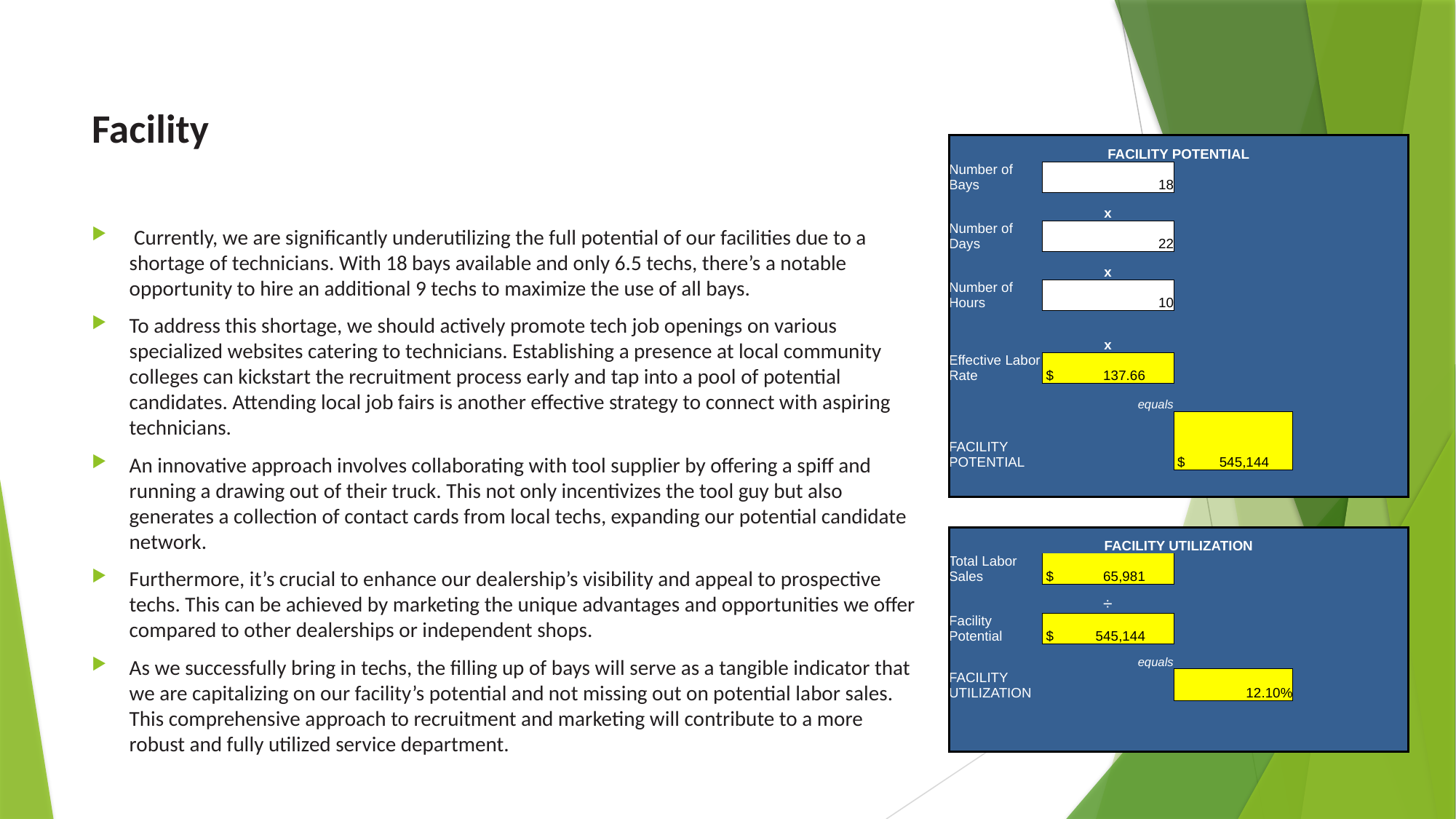

# Facility
| FACILITY POTENTIAL |  |  |  |  |  |
| --- | --- | --- | --- | --- | --- |
| Number of Bays | 18 |  |  |  |  |
|  | x |  |  |  |  |
| Number of Days | 22 |  |  |  |  |
|  | x |  |  |  |  |
| Number of Hours | 10 |  |  |  |  |
|  | x |  |  |  |  |
| Effective Labor Rate | $ 137.66 |  |  |  |  |
|  | equals |  |  |  |  |
| FACILITY POTENTIAL |  | $ 545,144 |  |  |  |
|  |  |  |  |  |  |
|  |  |  |  |  |  |
| FACILITY UTILIZATION |  |  |  |  |  |
| Total Labor Sales | $ 65,981 |  |  |  |  |
|  | ÷ |  |  |  |  |
| Facility Potential | $ 545,144 |  |  |  |  |
|  | equals |  |  |  |  |
| FACILITY UTILIZATION |  | 12.10% |  |  |  |
|  |  |  |  |  |  |
|  |  |  |  |  |  |

 Currently, we are significantly underutilizing the full potential of our facilities due to a shortage of technicians. With 18 bays available and only 6.5 techs, there’s a notable opportunity to hire an additional 9 techs to maximize the use of all bays.
To address this shortage, we should actively promote tech job openings on various specialized websites catering to technicians. Establishing a presence at local community colleges can kickstart the recruitment process early and tap into a pool of potential candidates. Attending local job fairs is another effective strategy to connect with aspiring technicians.
An innovative approach involves collaborating with tool supplier by offering a spiff and running a drawing out of their truck. This not only incentivizes the tool guy but also generates a collection of contact cards from local techs, expanding our potential candidate network.
Furthermore, it’s crucial to enhance our dealership’s visibility and appeal to prospective techs. This can be achieved by marketing the unique advantages and opportunities we offer compared to other dealerships or independent shops.
As we successfully bring in techs, the filling up of bays will serve as a tangible indicator that we are capitalizing on our facility’s potential and not missing out on potential labor sales. This comprehensive approach to recruitment and marketing will contribute to a more robust and fully utilized service department.